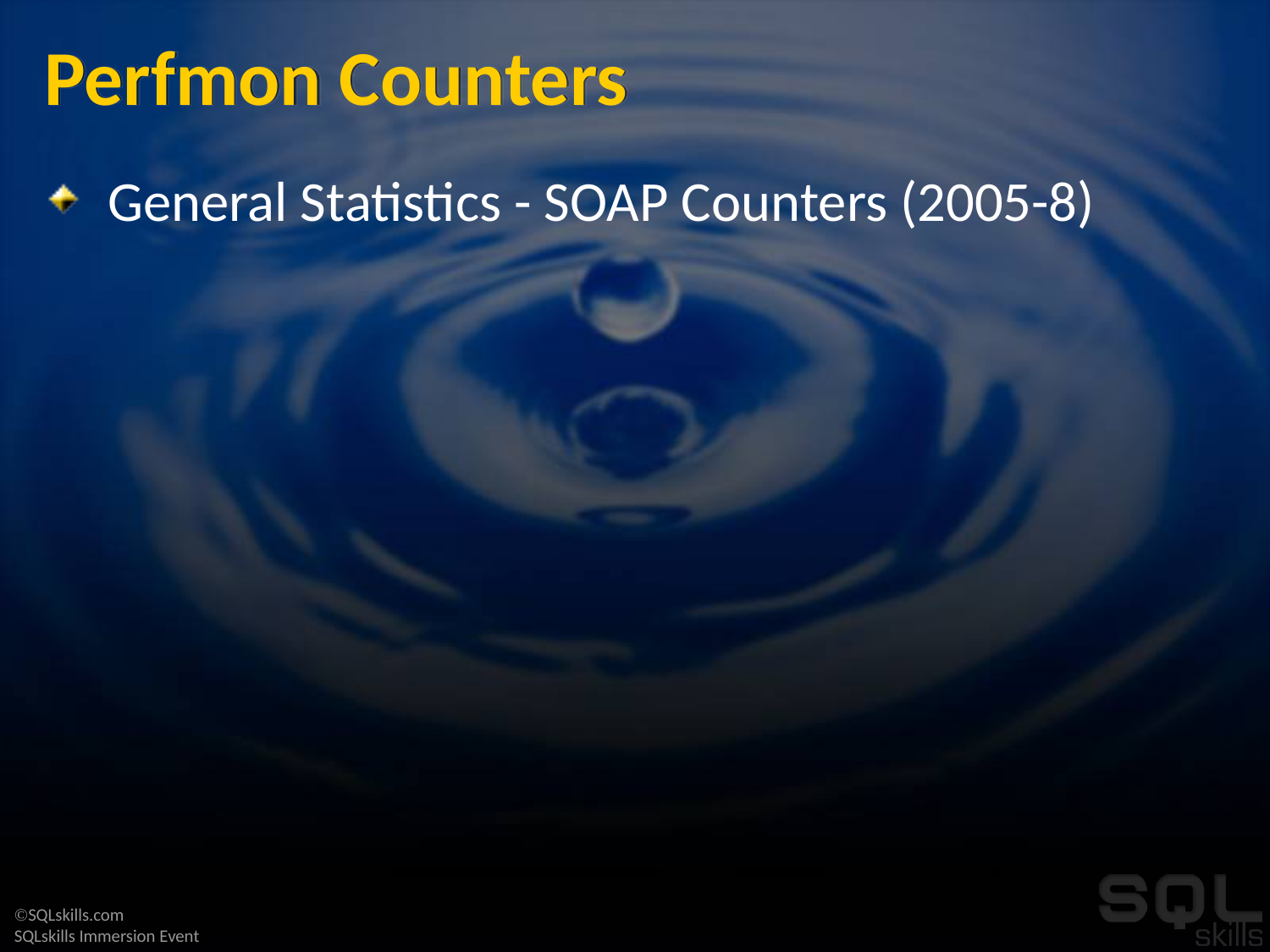

# Perfmon Counters
General Statistics - SOAP Counters (2005-8)